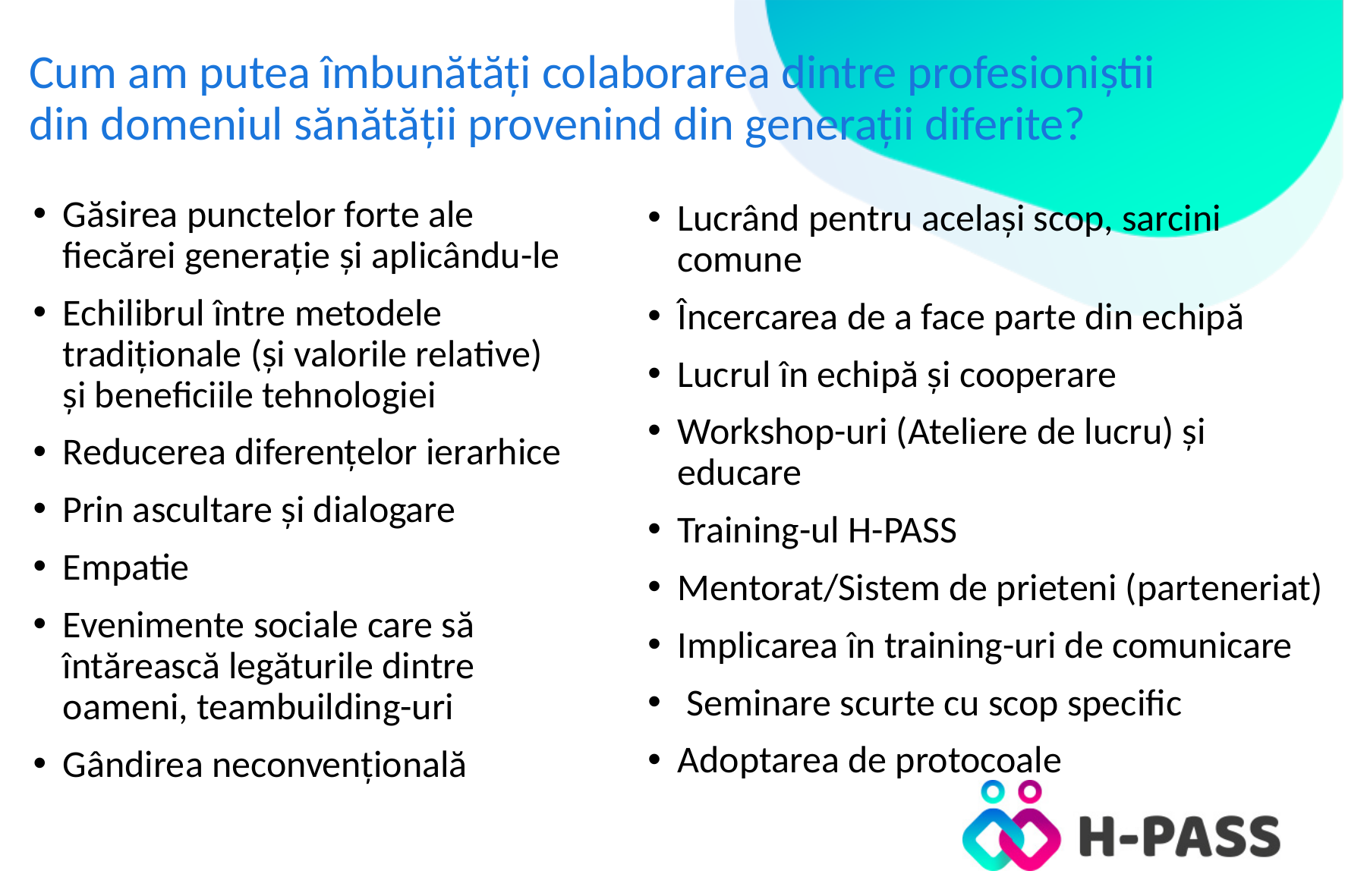

# Cum am putea îmbunătăți colaborarea dintre profesioniștii din domeniul sănătății provenind din generații diferite?
Găsirea punctelor forte ale fiecărei generație și aplicându-le
Echilibrul între metodele tradiționale (și valorile relative) și beneficiile tehnologiei
Reducerea diferențelor ierarhice
Prin ascultare și dialogare
Empatie
Evenimente sociale care să întărească legăturile dintre oameni, teambuilding-uri
Gândirea neconvențională
Lucrând pentru același scop, sarcini comune
Încercarea de a face parte din echipă
Lucrul în echipă și cooperare
Workshop-uri (Ateliere de lucru) și educare
Training-ul H-PASS
Mentorat/Sistem de prieteni (parteneriat)
Implicarea în training-uri de comunicare
 Seminare scurte cu scop specific
Adoptarea de protocoale